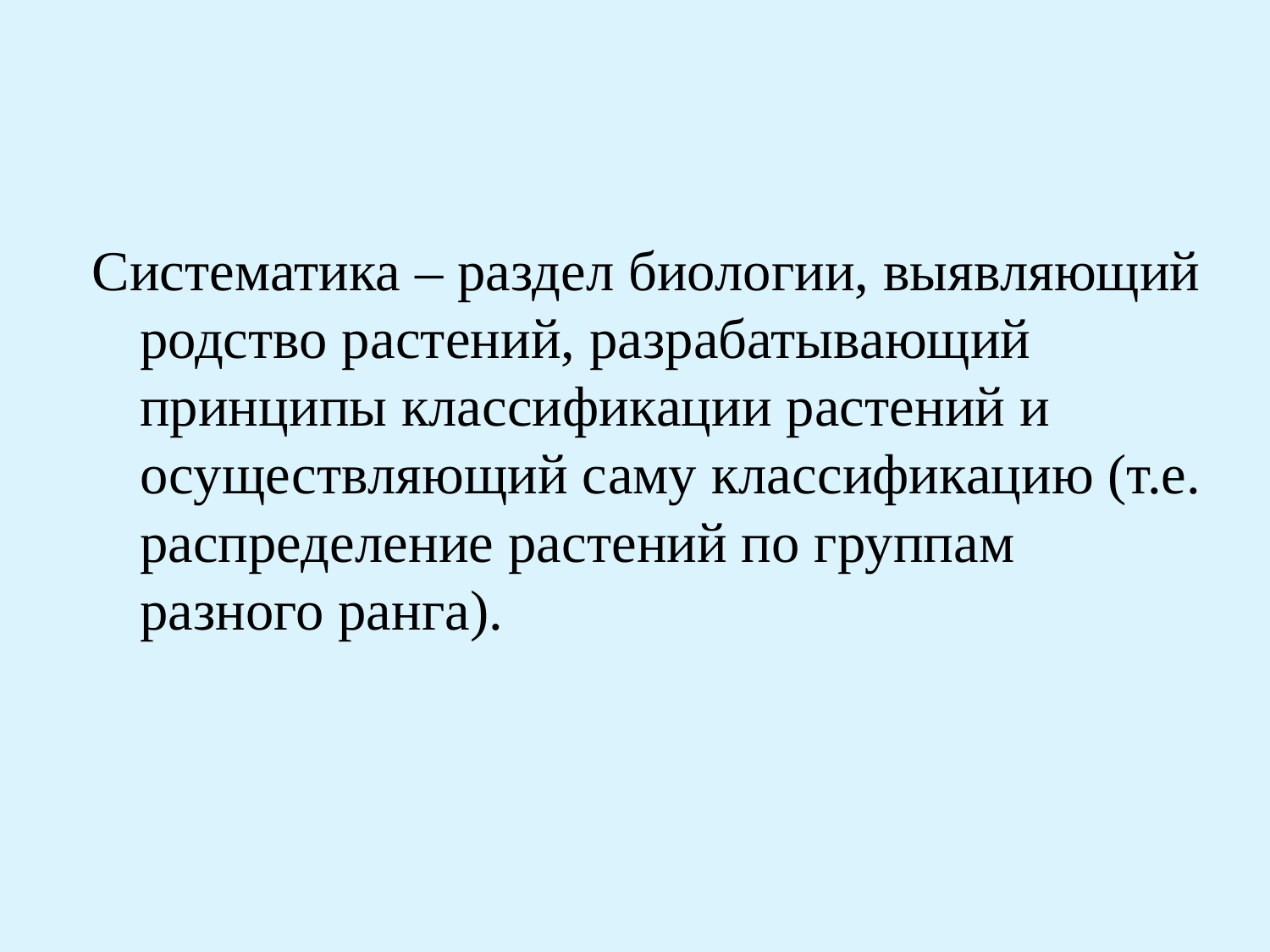

Систематика – раздел биологии, выявляющий родство растений, разрабатывающий принципы классификации растений и осуществляющий саму классификацию (т.е. распределение растений по группам разного ранга).